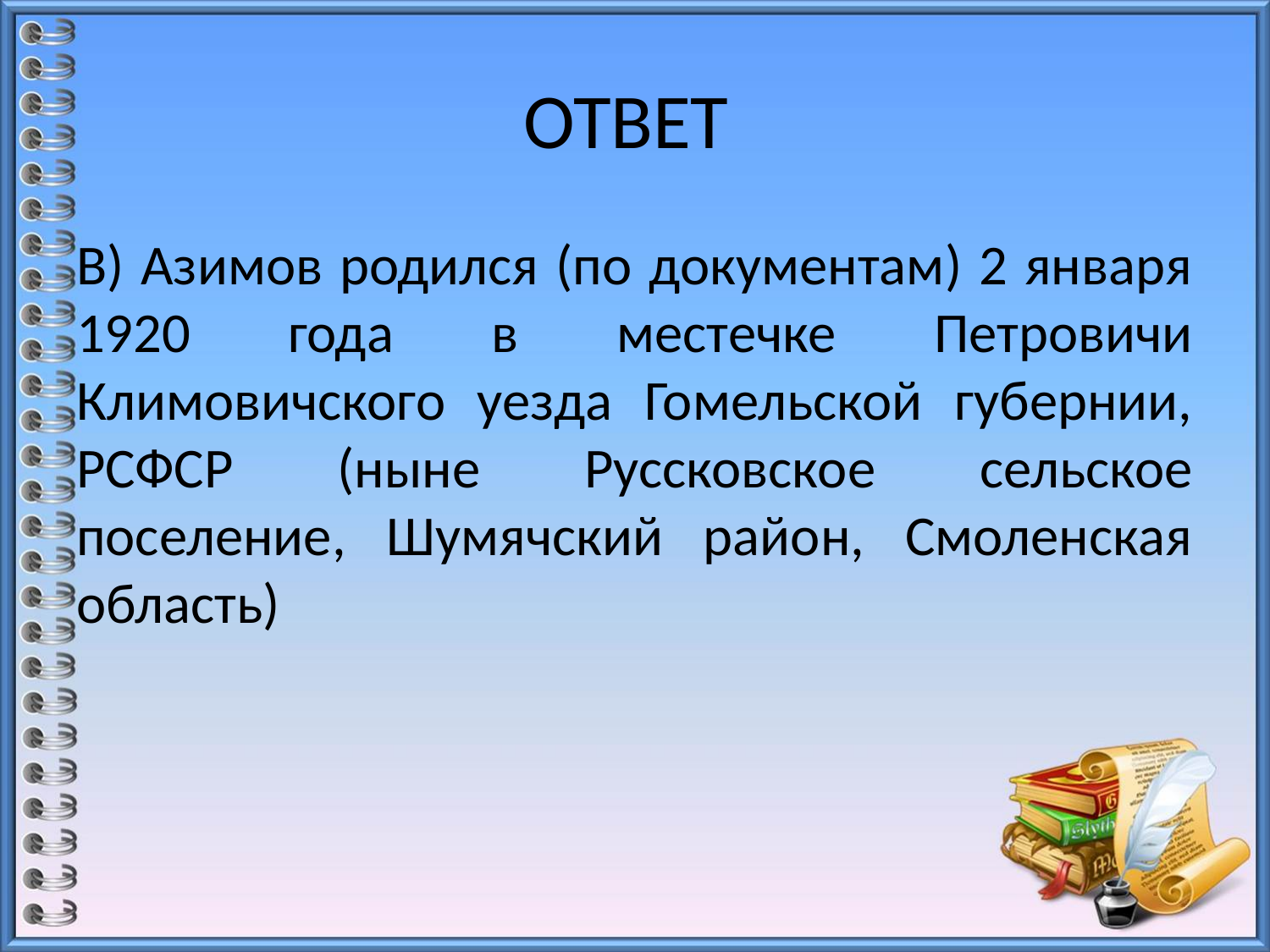

# ОТВЕТ
В) Азимов родился (по документам) 2 января 1920 года в местечке Петровичи Климовичского уезда Гомельской губернии, РСФСР (ныне Руссковское сельское поселение, Шумячский район, Смоленская область)